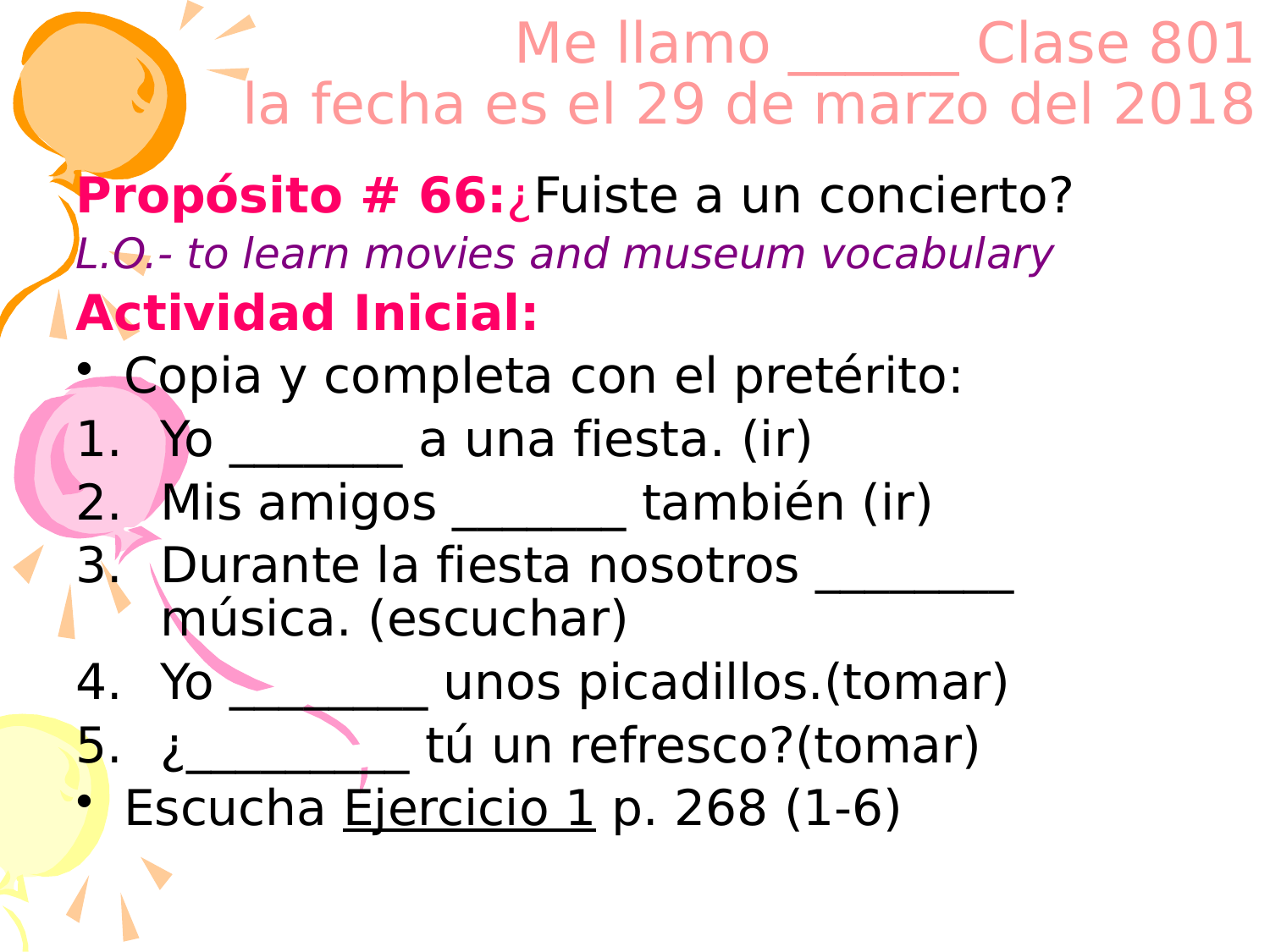

Me llamo ______ Clase 801
la fecha es el 29 de marzo del 2018
Propósito # 66:¿Fuiste a un concierto?
L.O.- to learn movies and museum vocabulary
Actividad Inicial:
Copia y completa con el pretérito:
Yo _______ a una fiesta. (ir)
Mis amigos _______ también (ir)
Durante la fiesta nosotros ________ música. (escuchar)
Yo ________ unos picadillos.(tomar)
¿_________ tú un refresco?(tomar)
Escucha Ejercicio 1 p. 268 (1-6)